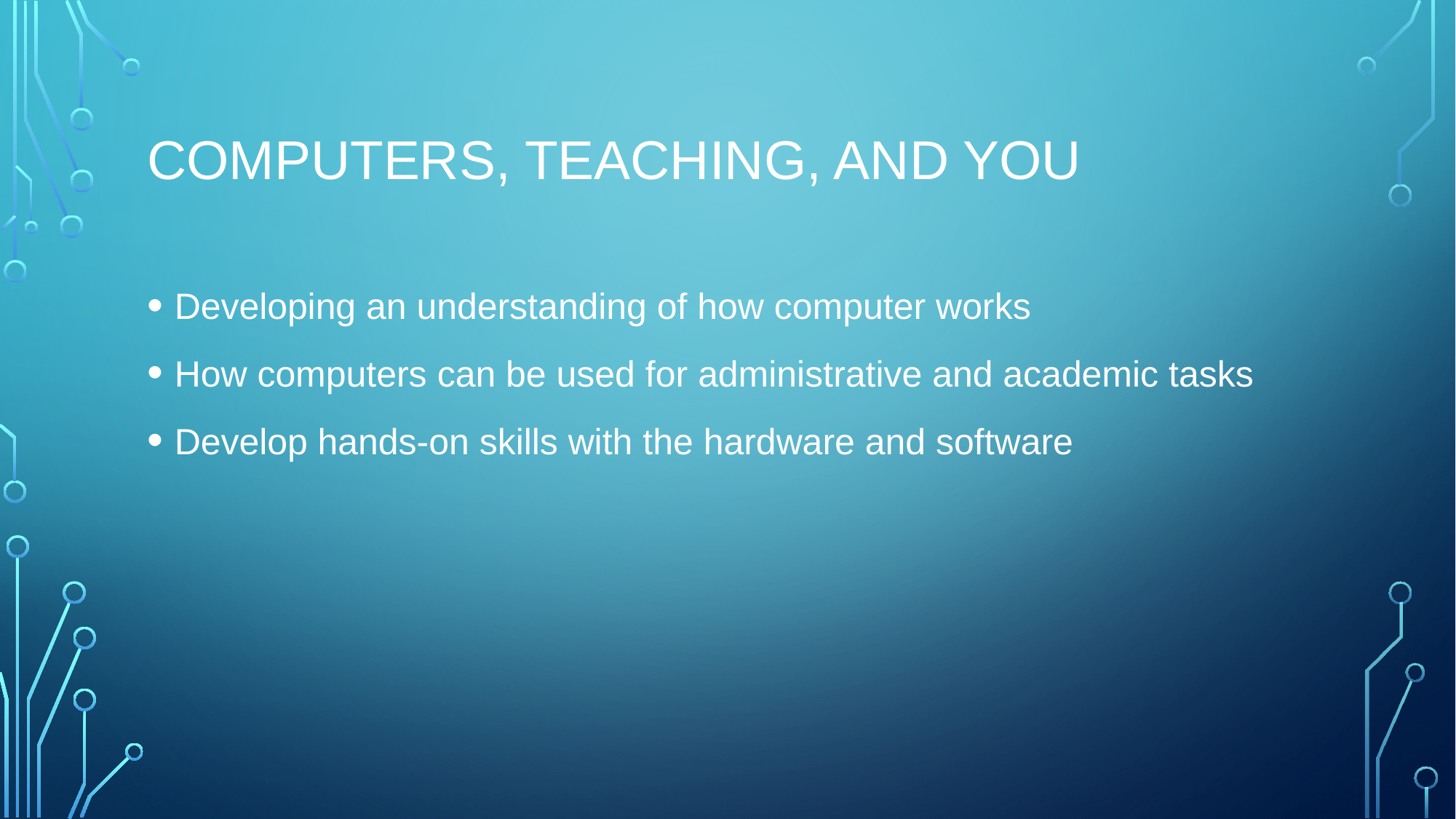

# COMPUTERS, TEACHING, AND YOU
Developing an understanding of how computer works
How computers can be used for administrative and academic tasks
Develop hands-on skills with the hardware and software